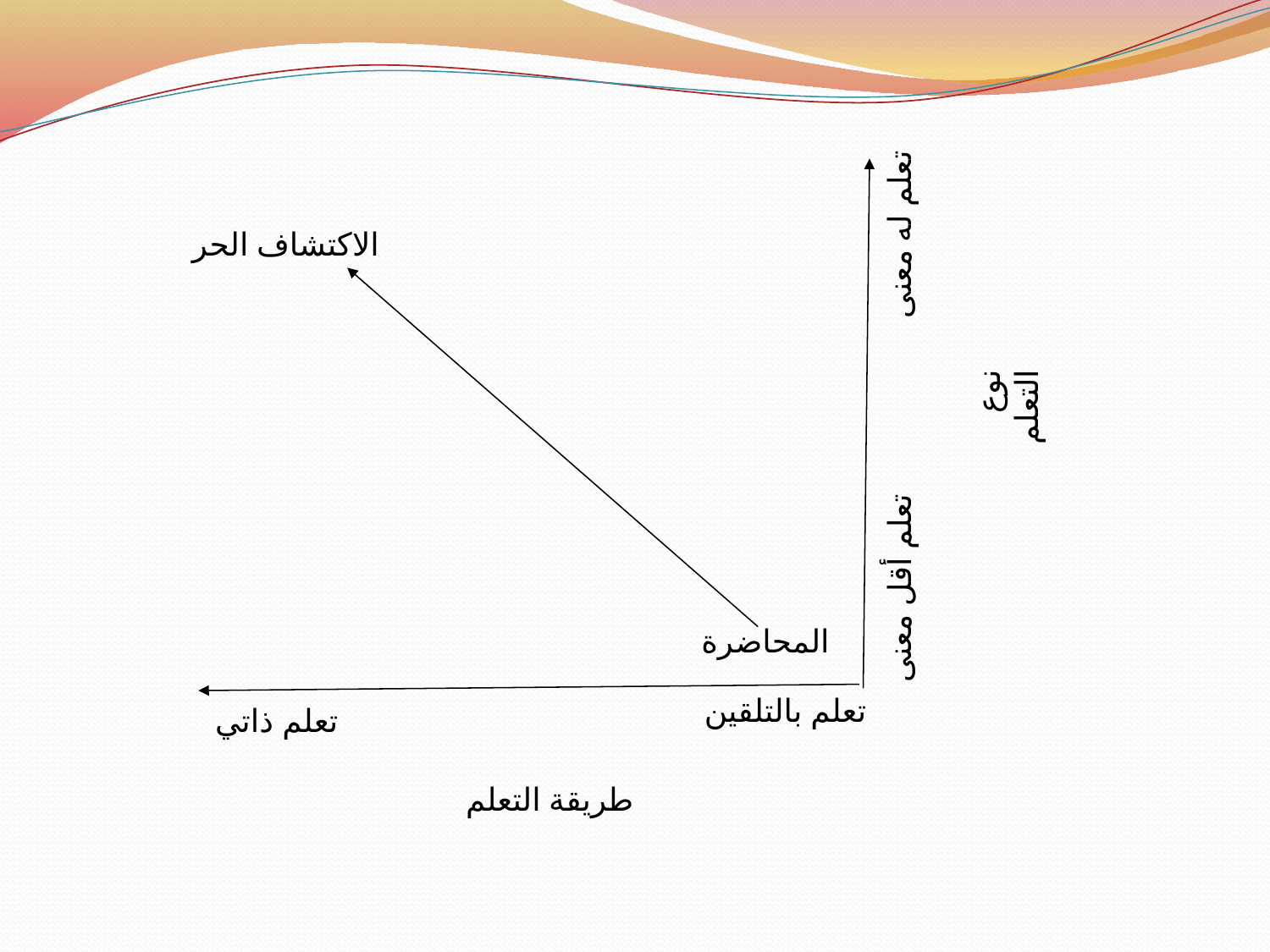

تعلم له معنى
الاكتشاف الحر

نوع التعلم
تعلم أقل معنى
المحاضرة

تعلم بالتلقين
تعلم ذاتي

طريقة التعلم